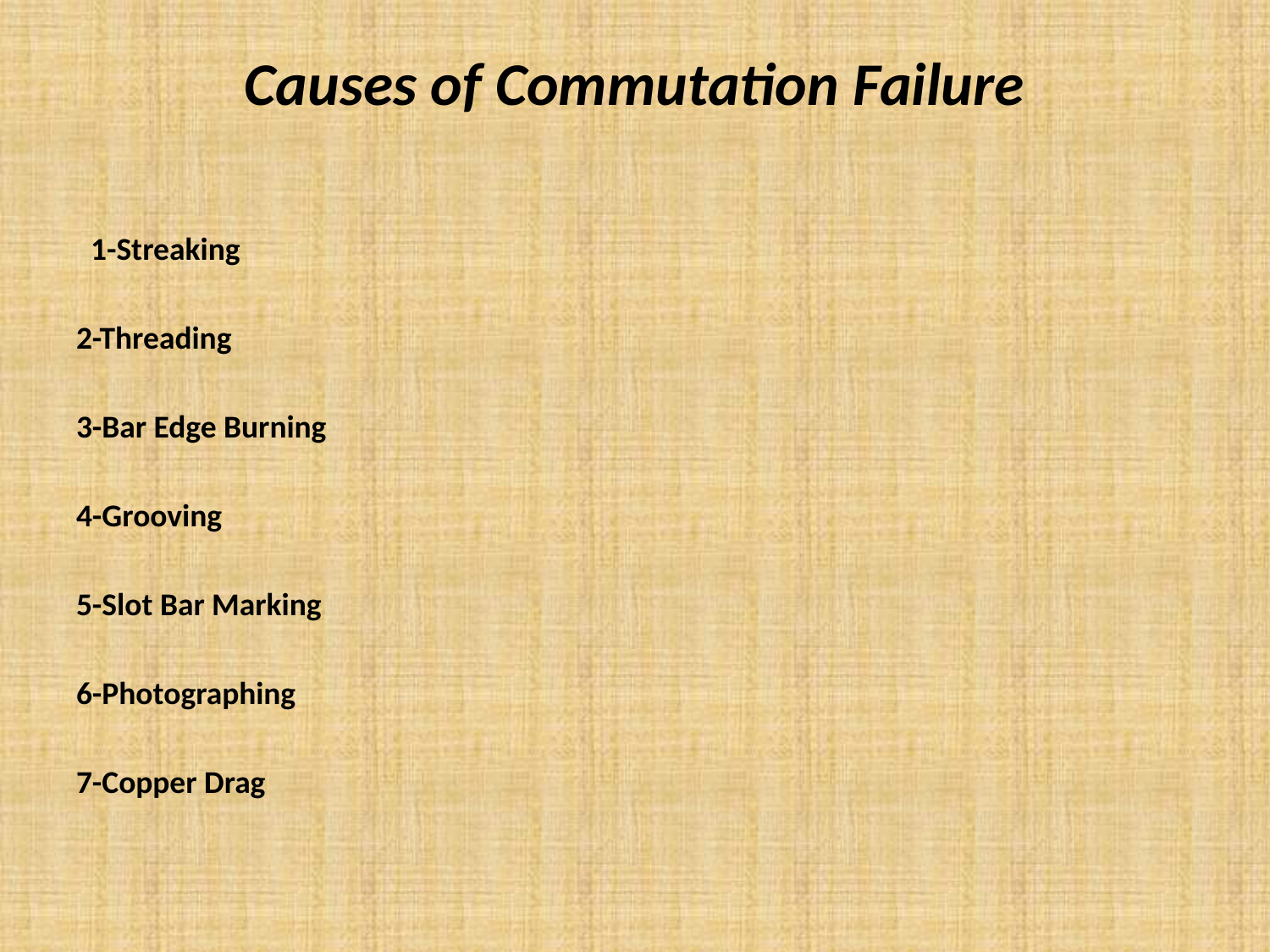

# Causes of Commutation Failure
  1-Streaking

2-Threading

3-Bar Edge Burning

4-Grooving

5-Slot Bar Marking

6-Photographing

7-Copper Drag